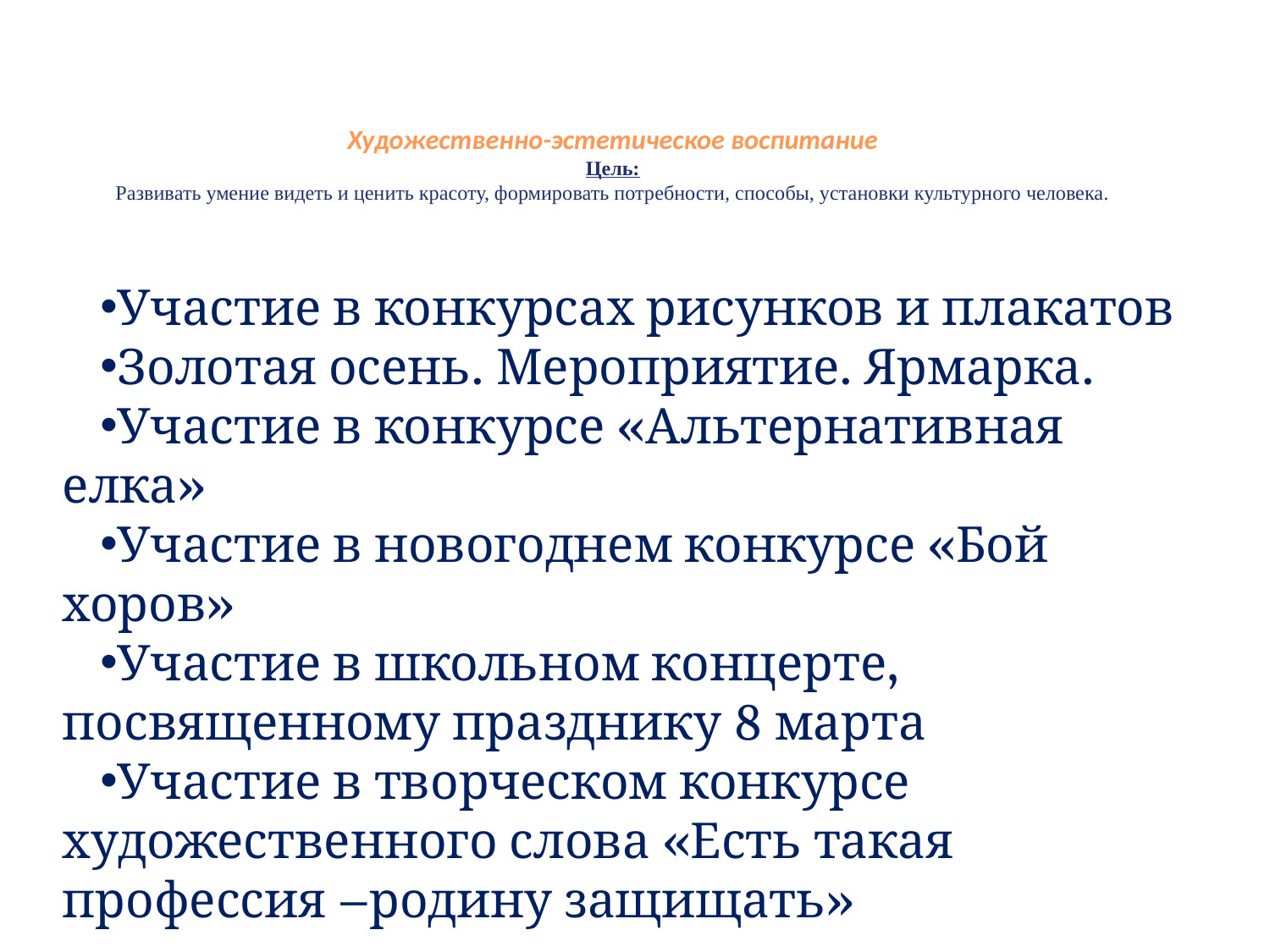

# Художественно-эстетическое воспитание Цель: Развивать умение видеть и ценить красоту, формировать потребности, способы, установки культурного человека.

Участие в конкурсах рисунков и плакатов
Золотая осень. Мероприятие. Ярмарка.
Участие в конкурсе «Альтернативная елка»
Участие в новогоднем конкурсе «Бой хоров»
Участие в школьном концерте, посвященному празднику 8 марта
Участие в творческом конкурсе художественного слова «Есть такая профессия –родину защищать»